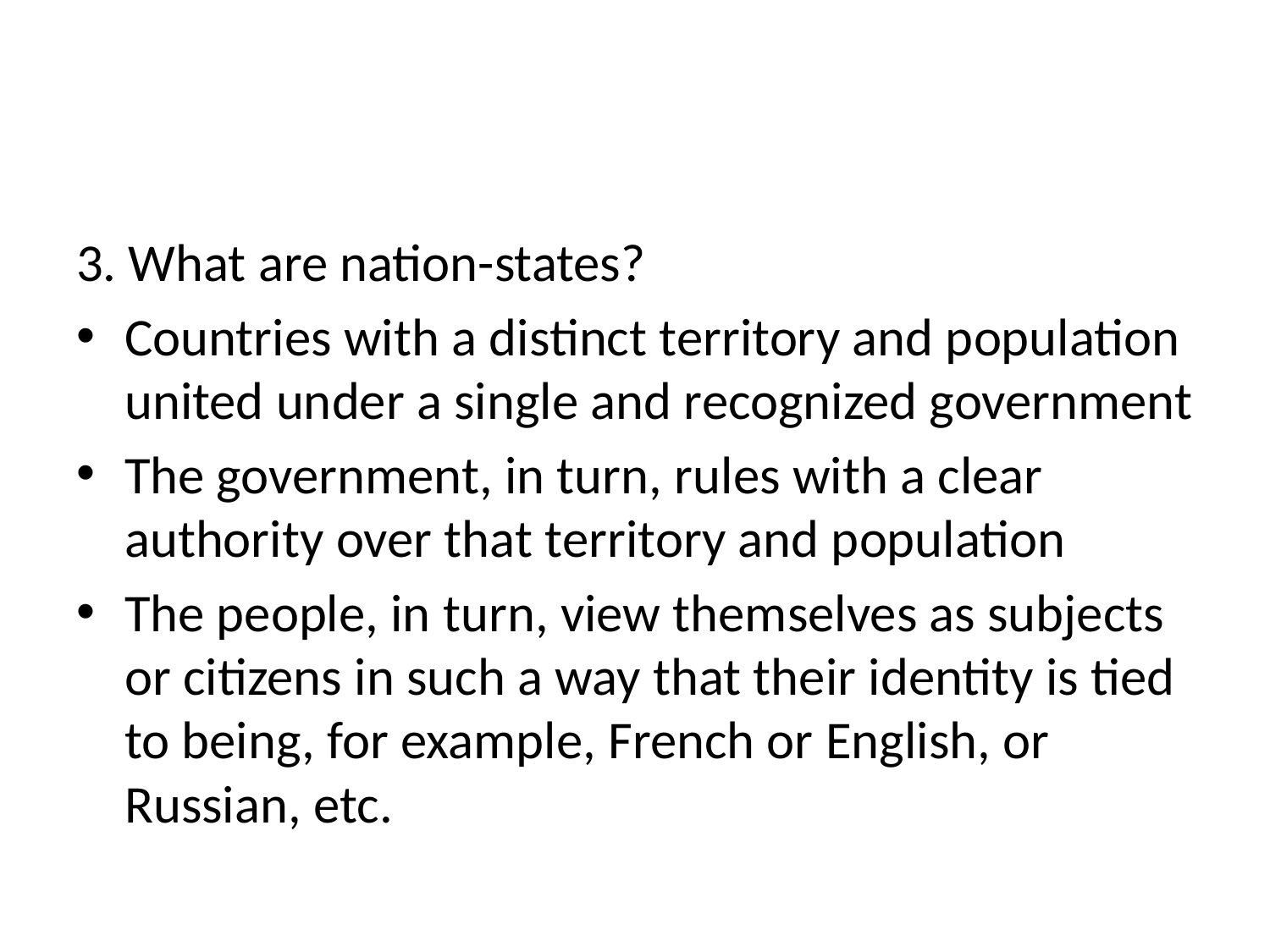

#
3. What are nation-states?
Countries with a distinct territory and population united under a single and recognized government
The government, in turn, rules with a clear authority over that territory and population
The people, in turn, view themselves as subjects or citizens in such a way that their identity is tied to being, for example, French or English, or Russian, etc.